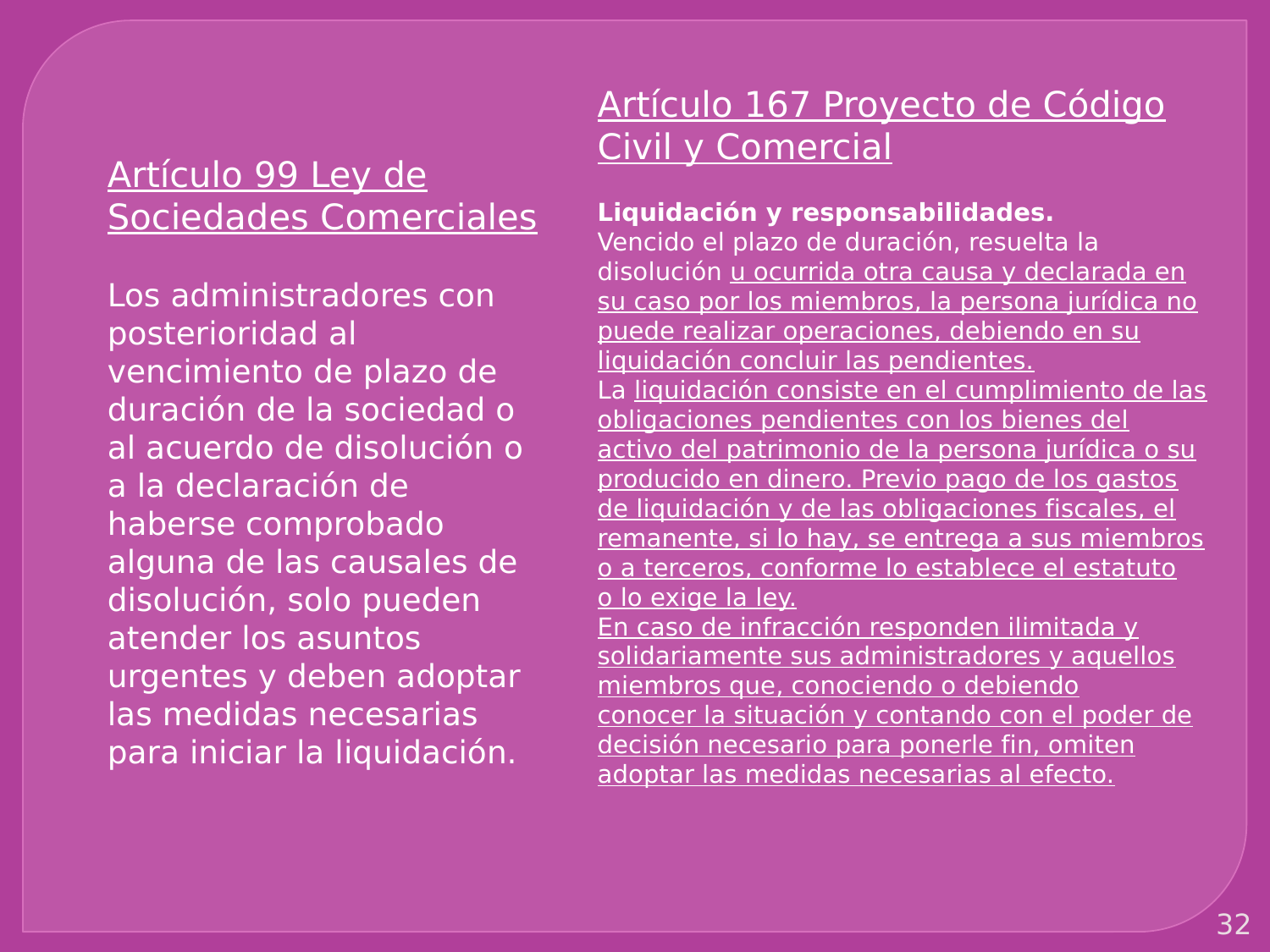

Artículo 167 Proyecto de Código Civil y Comercial

Liquidación y responsabilidades.
Vencido el plazo de duración, resuelta la disolución u ocurrida otra causa y declarada en su caso por los miembros, la persona jurídica no puede realizar operaciones, debiendo en su liquidación concluir las pendientes.
La liquidación consiste en el cumplimiento de las obligaciones pendientes con los bienes del activo del patrimonio de la persona jurídica o su producido en dinero. Previo pago de los gastos de liquidación y de las obligaciones fiscales, el remanente, si lo hay, se entrega a sus miembros o a terceros, conforme lo establece el estatuto
o lo exige la ley.
En caso de infracción responden ilimitada y solidariamente sus administradores y aquellos miembros que, conociendo o debiendo
conocer la situación y contando con el poder de decisión necesario para ponerle fin, omiten adoptar las medidas necesarias al efecto.
Artículo 99 Ley de Sociedades Comerciales

Los administradores con posterioridad al vencimiento de plazo de duración de la sociedad o al acuerdo de disolución o a la declaración de haberse comprobado alguna de las causales de disolución, solo pueden atender los asuntos urgentes y deben adoptar las medidas necesarias para iniciar la liquidación.
32